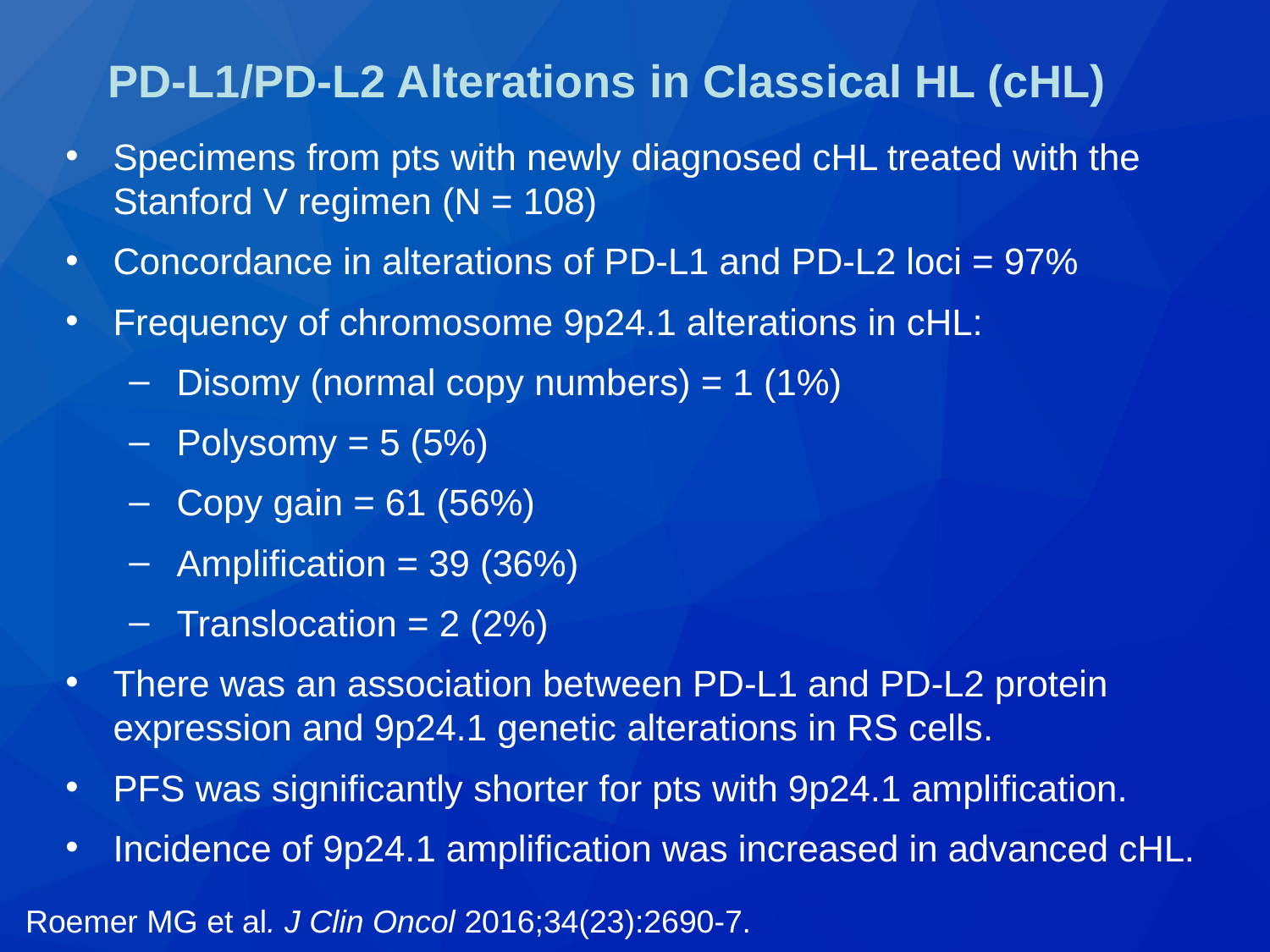

# PD-L1/PD-L2 Alterations in Classical HL (cHL)
Specimens from pts with newly diagnosed cHL treated with the Stanford V regimen (N = 108)
Concordance in alterations of PD-L1 and PD-L2 loci = 97%
Frequency of chromosome 9p24.1 alterations in cHL:
Disomy (normal copy numbers) = 1 (1%)
Polysomy = 5 (5%)
Copy gain = 61 (56%)
Amplification = 39 (36%)
Translocation = 2 (2%)
There was an association between PD-L1 and PD-L2 protein expression and 9p24.1 genetic alterations in RS cells.
PFS was significantly shorter for pts with 9p24.1 amplification.
Incidence of 9p24.1 amplification was increased in advanced cHL.
Roemer MG et al. J Clin Oncol 2016;34(23):2690-7.